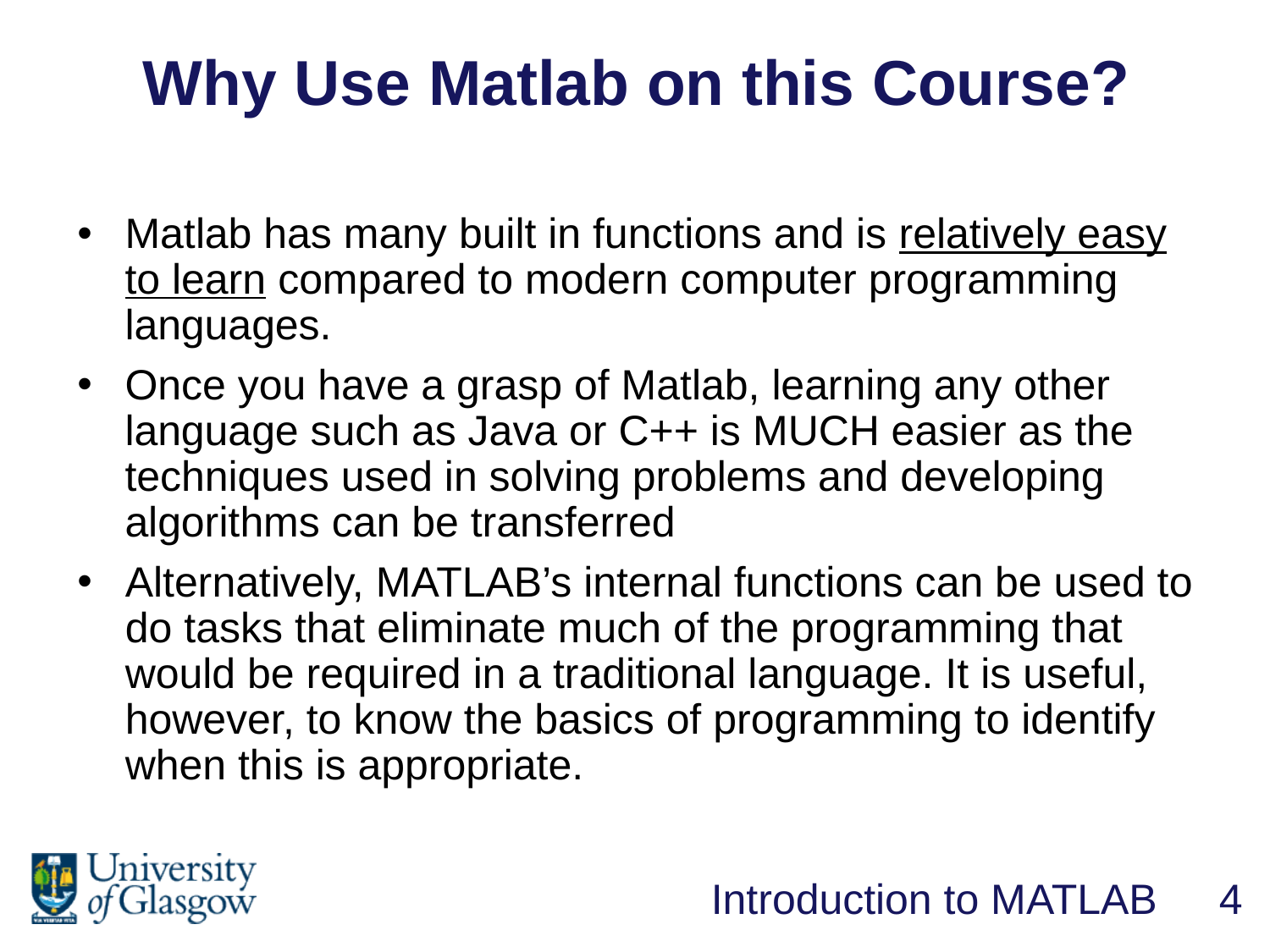

Why Use Matlab on this Course?
Matlab has many built in functions and is relatively easy to learn compared to modern computer programming languages.
Once you have a grasp of Matlab, learning any other language such as Java or C++ is MUCH easier as the techniques used in solving problems and developing algorithms can be transferred
Alternatively, MATLAB’s internal functions can be used to do tasks that eliminate much of the programming that would be required in a traditional language. It is useful, however, to know the basics of programming to identify when this is appropriate.